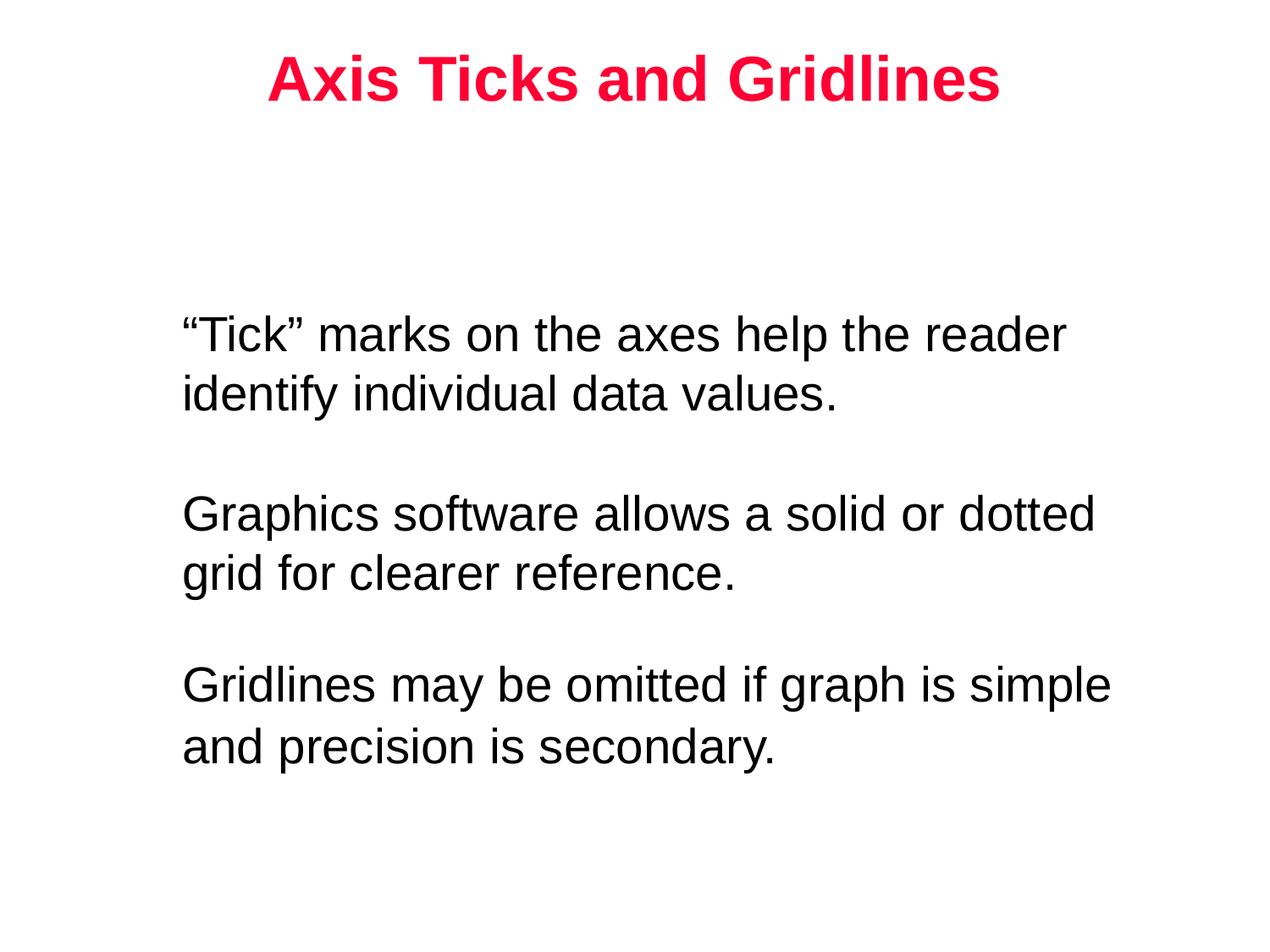

Axis Ticks and Gridlines
“Tick” marks on the axes help the reader identify individual data values.

Graphics software allows a solid or dotted grid for clearer reference.
Gridlines may be omitted if graph is simple and precision is secondary.